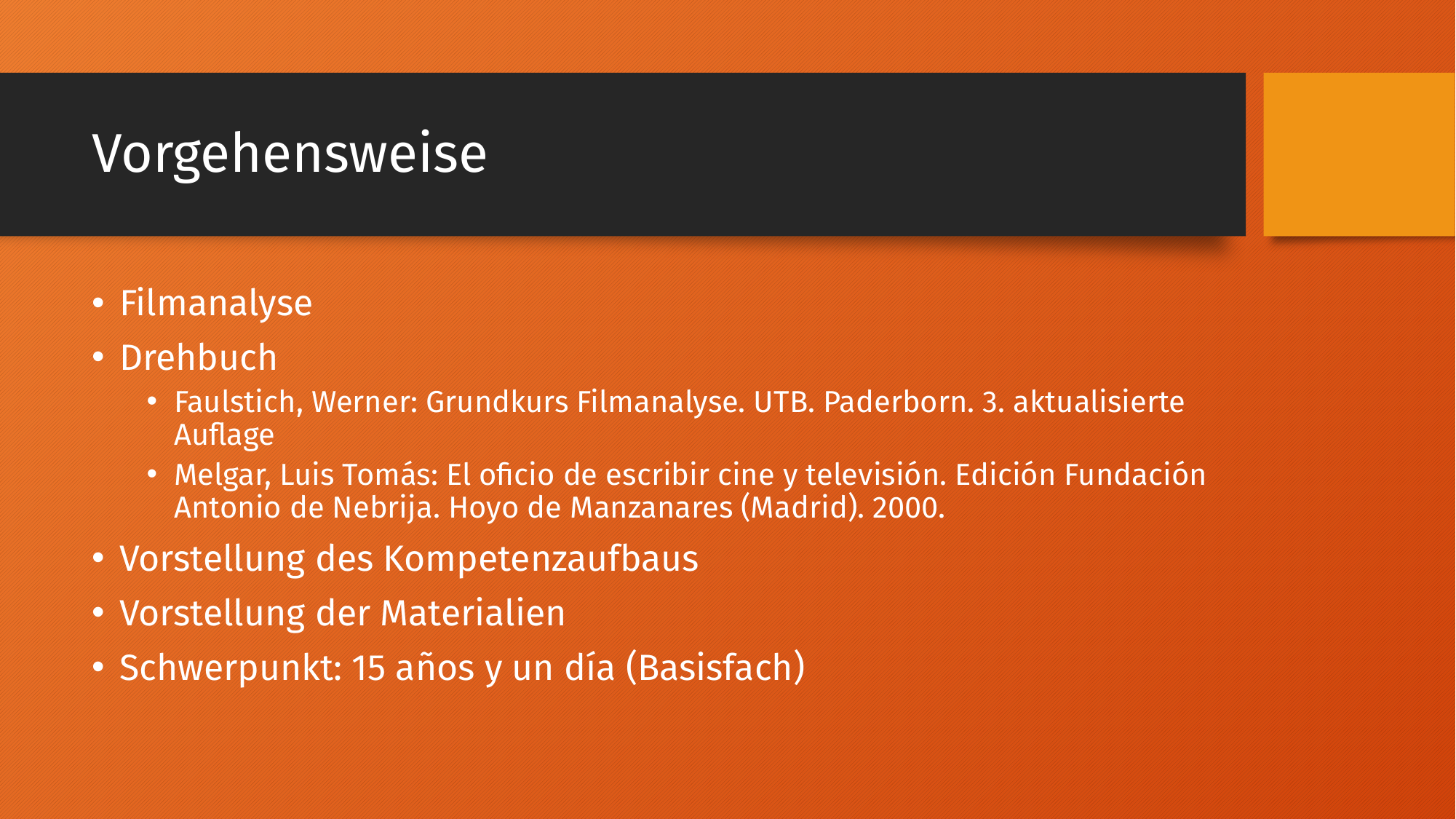

# Vorgehensweise
Filmanalyse
Drehbuch
Faulstich, Werner: Grundkurs Filmanalyse. UTB. Paderborn. 3. aktualisierte Auflage
Melgar, Luis Tomás: El oficio de escribir cine y televisión. Edición Fundación Antonio de Nebrija. Hoyo de Manzanares (Madrid). 2000.
Vorstellung des Kompetenzaufbaus
Vorstellung der Materialien
Schwerpunkt: 15 años y un día (Basisfach)